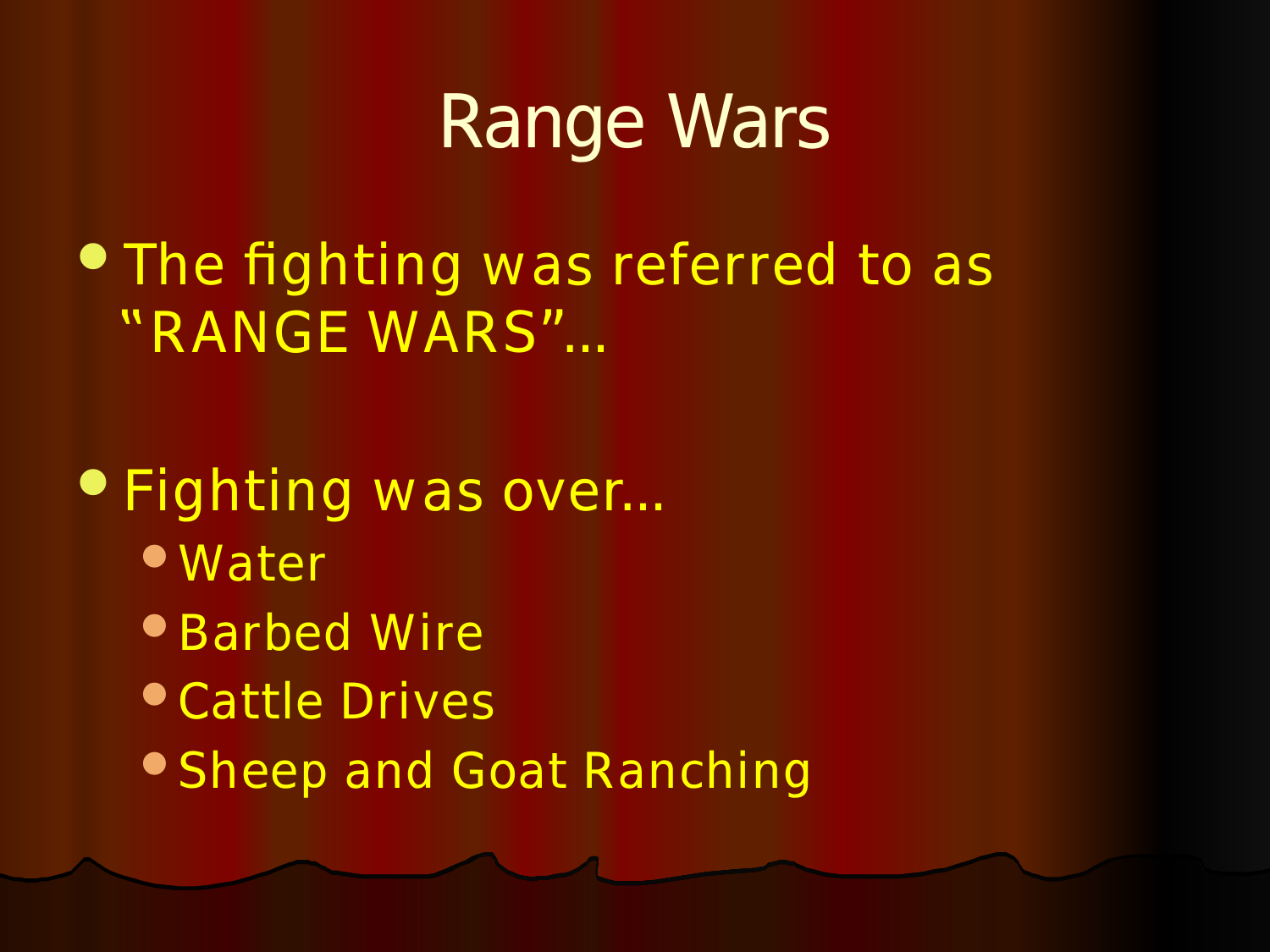

# Range Wars
The fighting was referred to as “RANGE WARS”…

Fighting was over…
Water
Barbed Wire
Cattle Drives
Sheep and Goat Ranching